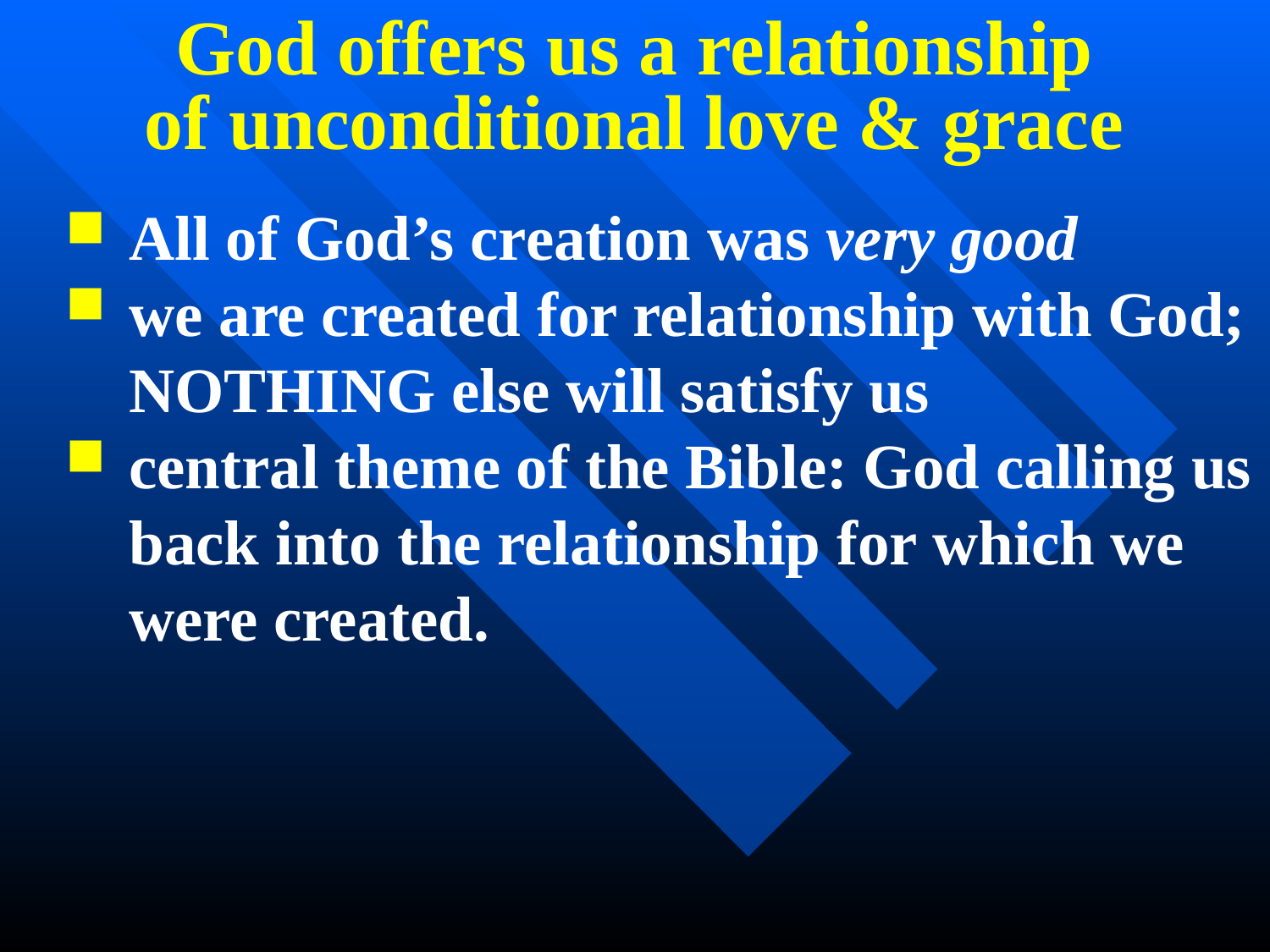

God offers us a relationship
of unconditional love & grace
All of God’s creation was very good
we are created for relationship with God; NOTHING else will satisfy us
central theme of the Bible: God calling us back into the relationship for which we were created.